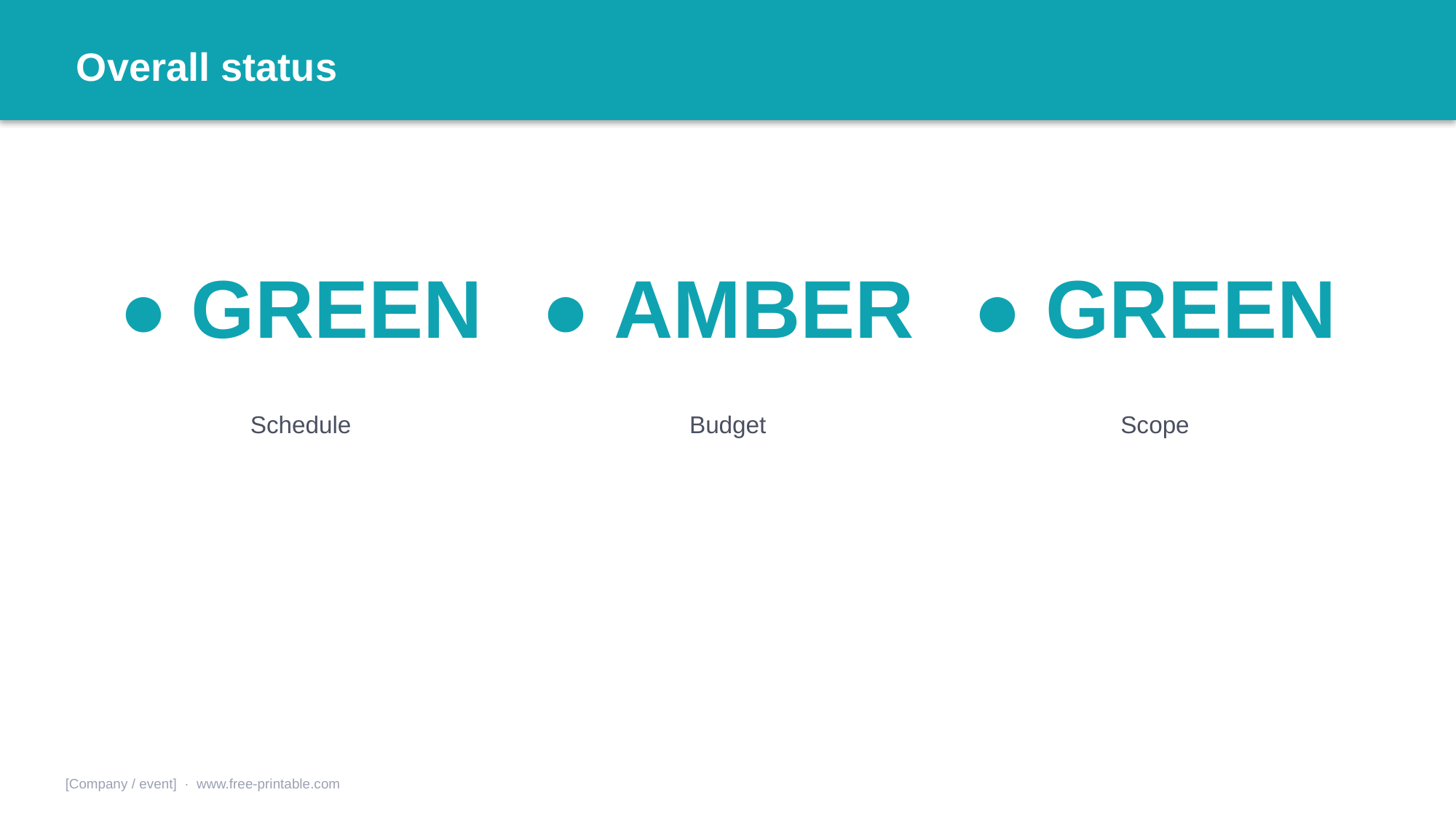

Overall status
● GREEN
● AMBER
● GREEN
Schedule
Budget
Scope
[Company / event]  ·  www.free-printable.com